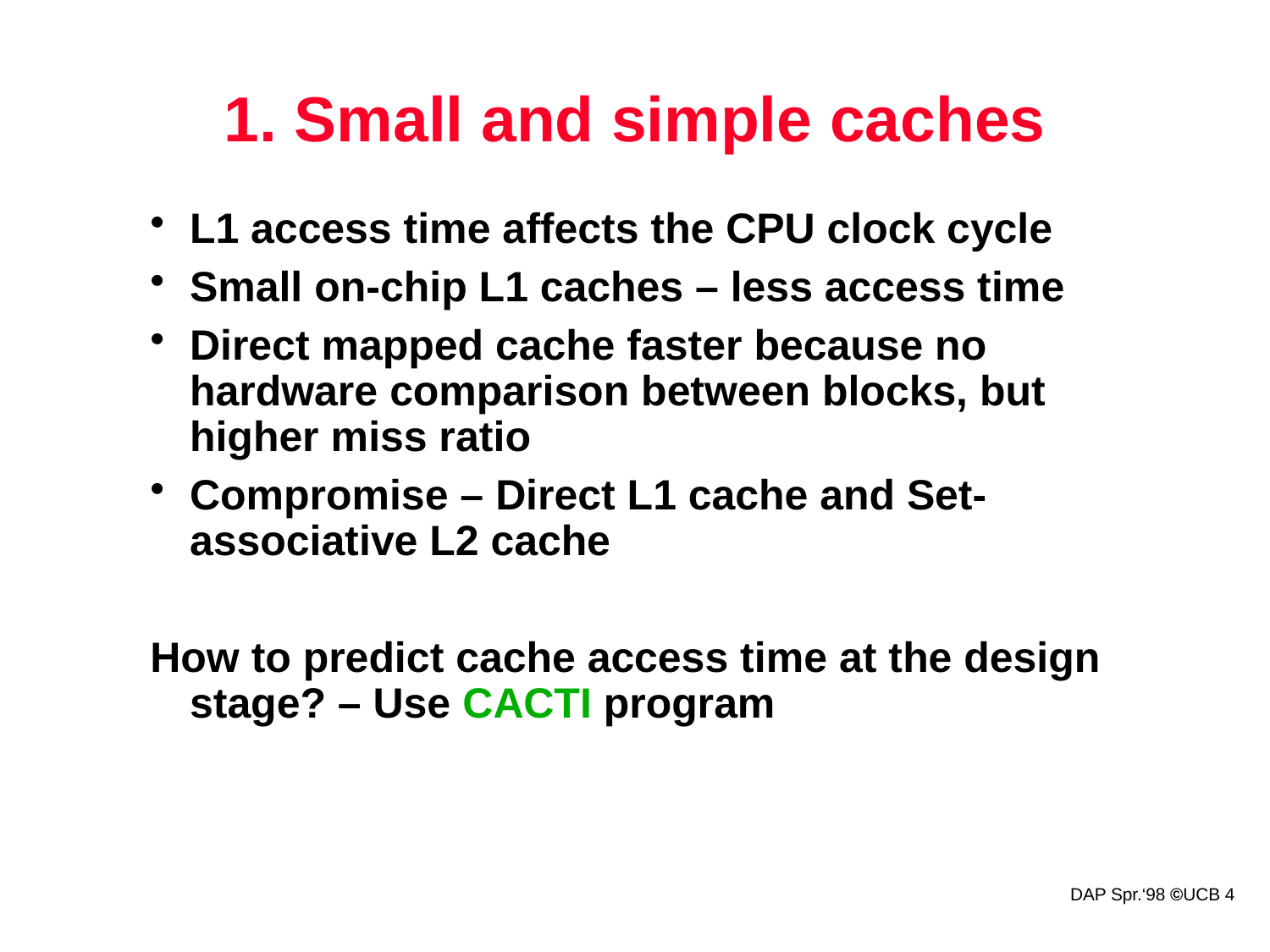

1. Small and simple caches
L1 access time affects the CPU clock cycle
Small on-chip L1 caches – less access time
Direct mapped cache faster because no hardware comparison between blocks, but higher miss ratio
Compromise – Direct L1 cache and Set-associative L2 cache

How to predict cache access time at the design stage? – Use CACTI program